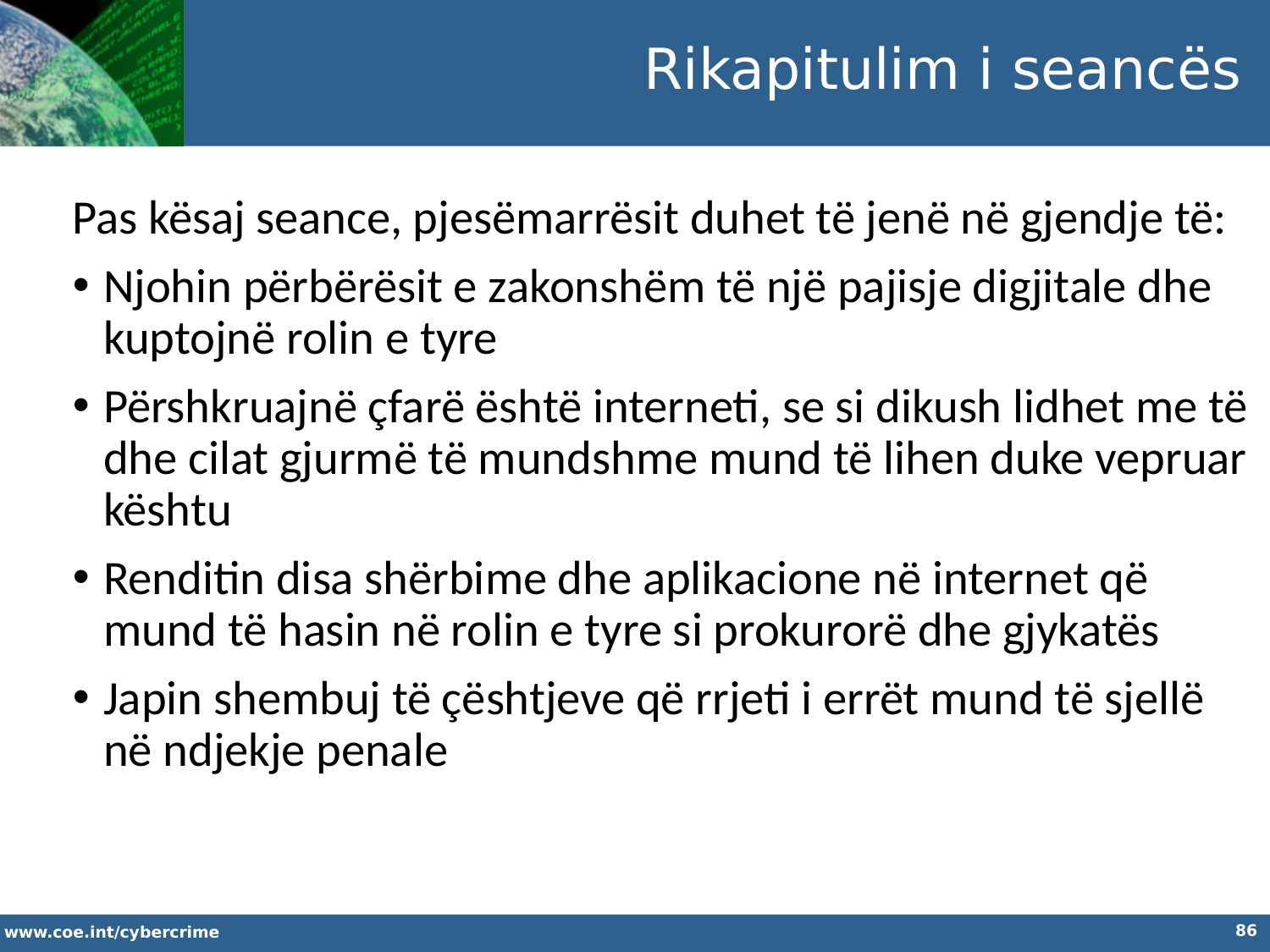

Rikapitulim i seancës
Pas kësaj seance, pjesëmarrësit duhet të jenë në gjendje të:
Njohin përbërësit e zakonshëm të një pajisje digjitale dhe kuptojnë rolin e tyre
Përshkruajnë çfarë është interneti, se si dikush lidhet me të dhe cilat gjurmë të mundshme mund të lihen duke vepruar kështu
Renditin disa shërbime dhe aplikacione në internet që mund të hasin në rolin e tyre si prokurorë dhe gjykatës
Japin shembuj të çështjeve që rrjeti i errët mund të sjellë në ndjekje penale